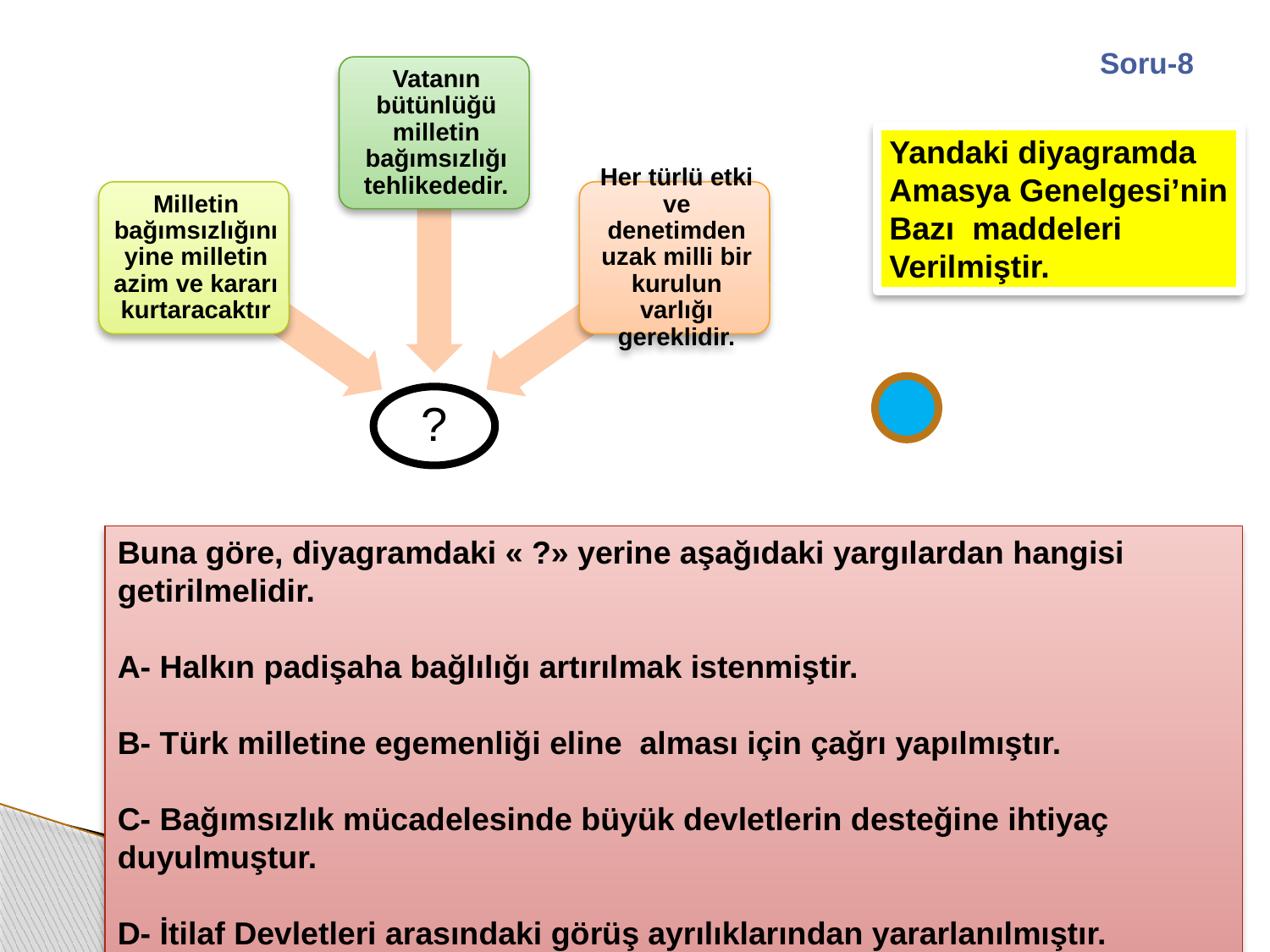

?
Milletin bağımsızlığını yine milletin azim ve kararı kurtaracaktır
Vatanın bütünlüğü milletin bağımsızlığı tehlikededir.
Her türlü etki ve denetimden uzak milli bir kurulun varlığı gereklidir.
# Soru-8
Yandaki diyagramda
Amasya Genelgesi’nin
Bazı  maddeleri
Verilmiştir.

Buna göre, diyagramdaki « ?» yerine aşağıdaki yargılardan hangisi getirilmelidir.

A- Halkın padişaha bağlılığı artırılmak istenmiştir.

B- Türk milletine egemenliği eline  alması için çağrı yapılmıştır.

C- Bağımsızlık mücadelesinde büyük devletlerin desteğine ihtiyaç duyulmuştur.

D- İtilaf Devletleri arasındaki görüş ayrılıklarından yararlanılmıştır.